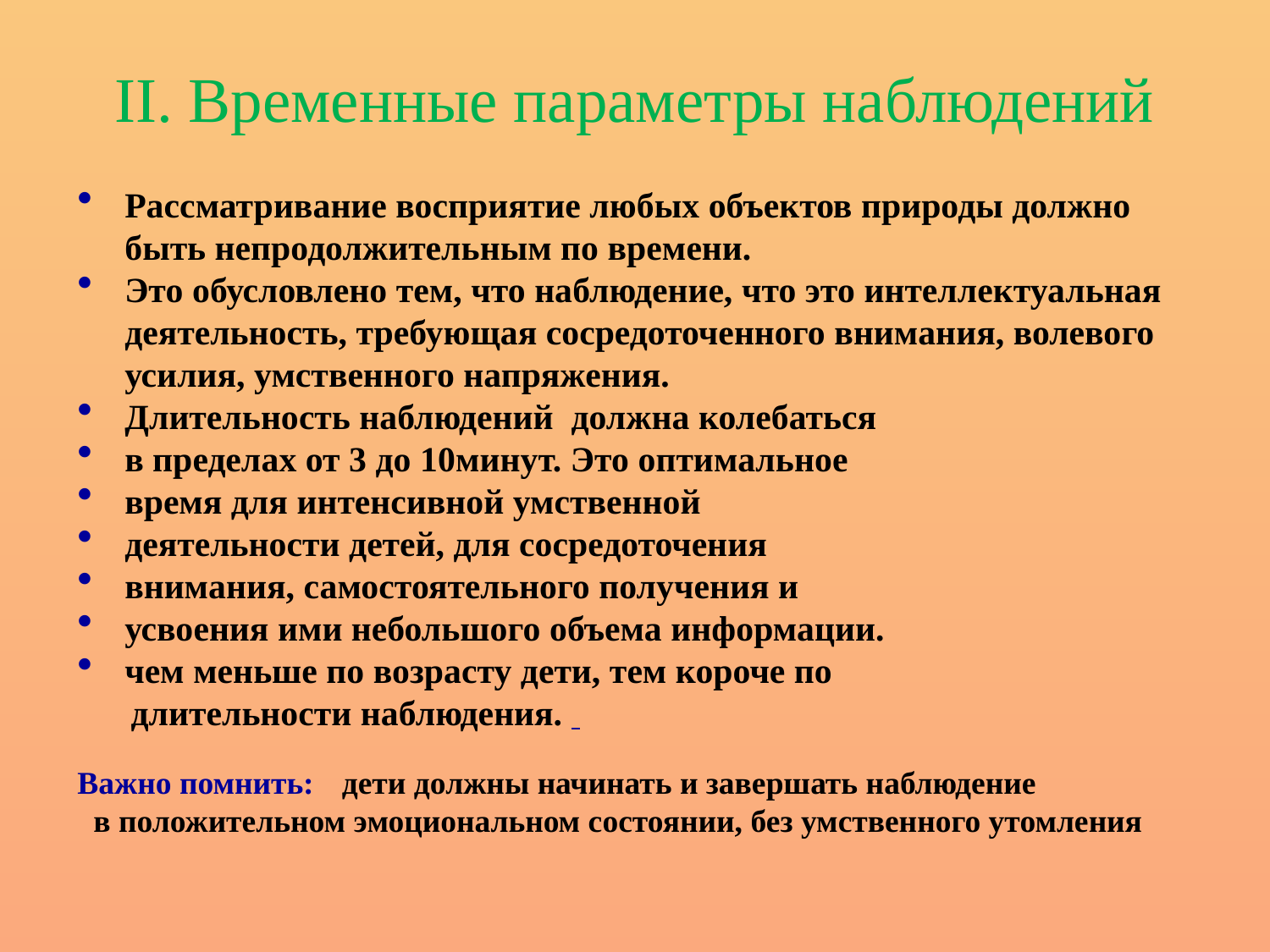

# II. Временные параметры наблюдений

Рассматривание восприятие любых объектов природы должно быть непродолжительным по времени.
Это обусловлено тем, что наблюдение, что это интеллектуальная деятельность, требующая сосредоточенного внимания, волевого усилия, умственного напряжения.
Длительность наблюдений  должна колебаться
в пределах от 3 до 10минут. Это оптимальное
время для интенсивной умственной
деятельности детей, для сосредоточения
внимания, самостоятельного получения и
усвоения ими небольшого объема информации.
чем меньше по возрасту дети, тем короче по
      длительности наблюдения.
Важно помнить:   дети должны начинать и завершать наблюдение
  в положительном эмоциональном состоянии, без умственного утомления